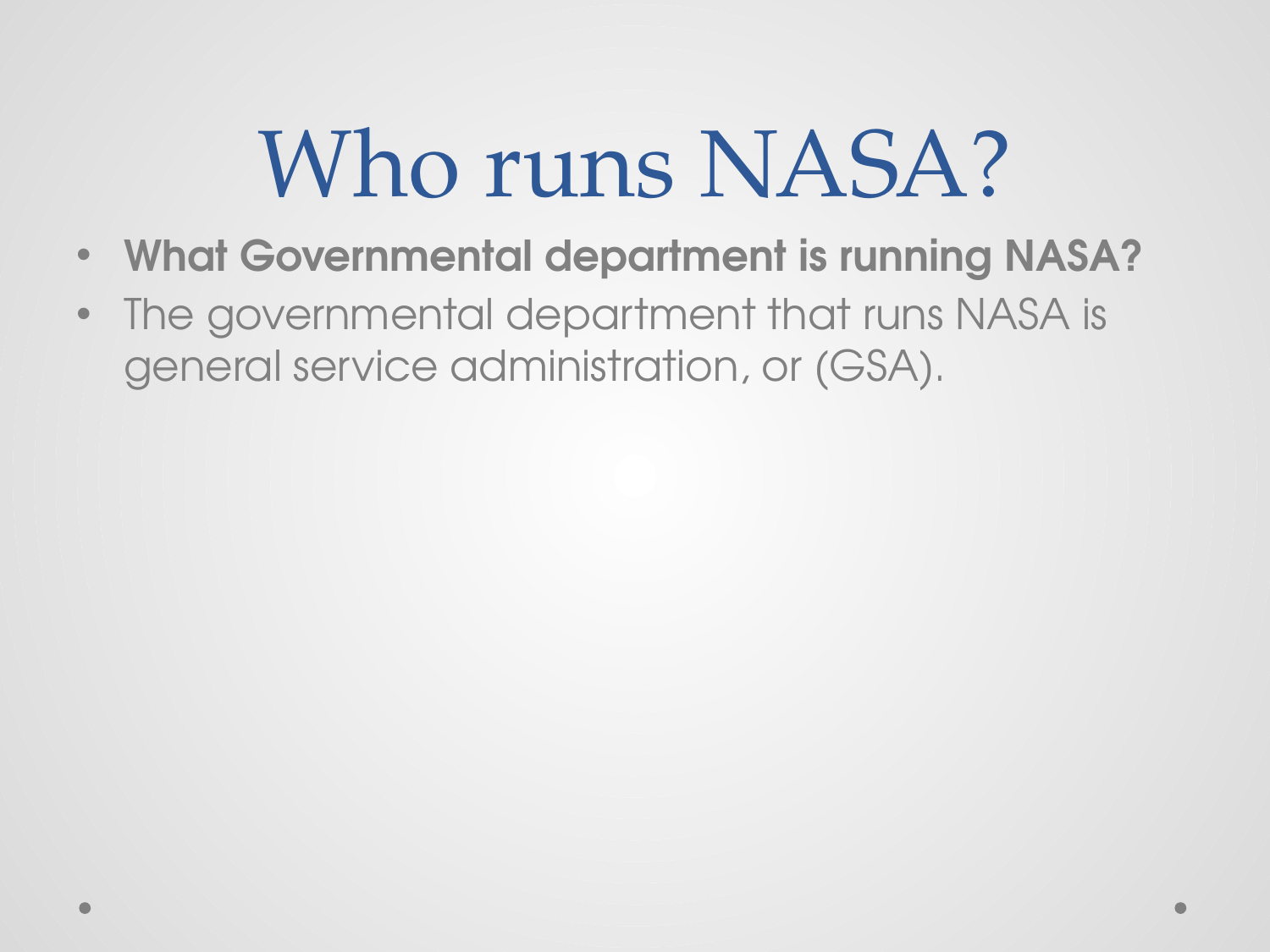

# Who runs NASA?
What Governmental department is running NASA?
The governmental department that runs NASA is general service administration, or (GSA).